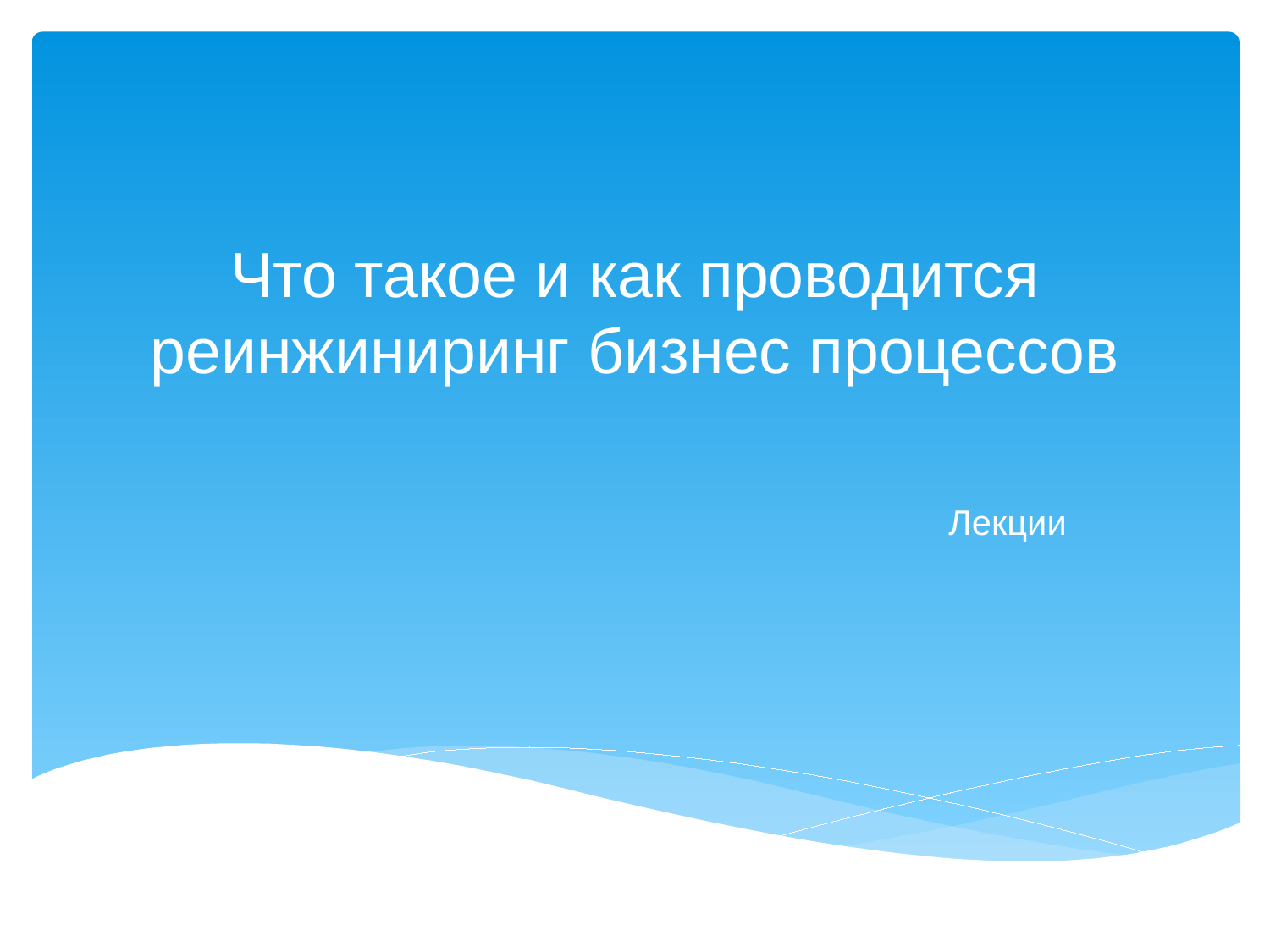

# Что такое и как проводится реинжиниринг бизнес процессов
Лекции